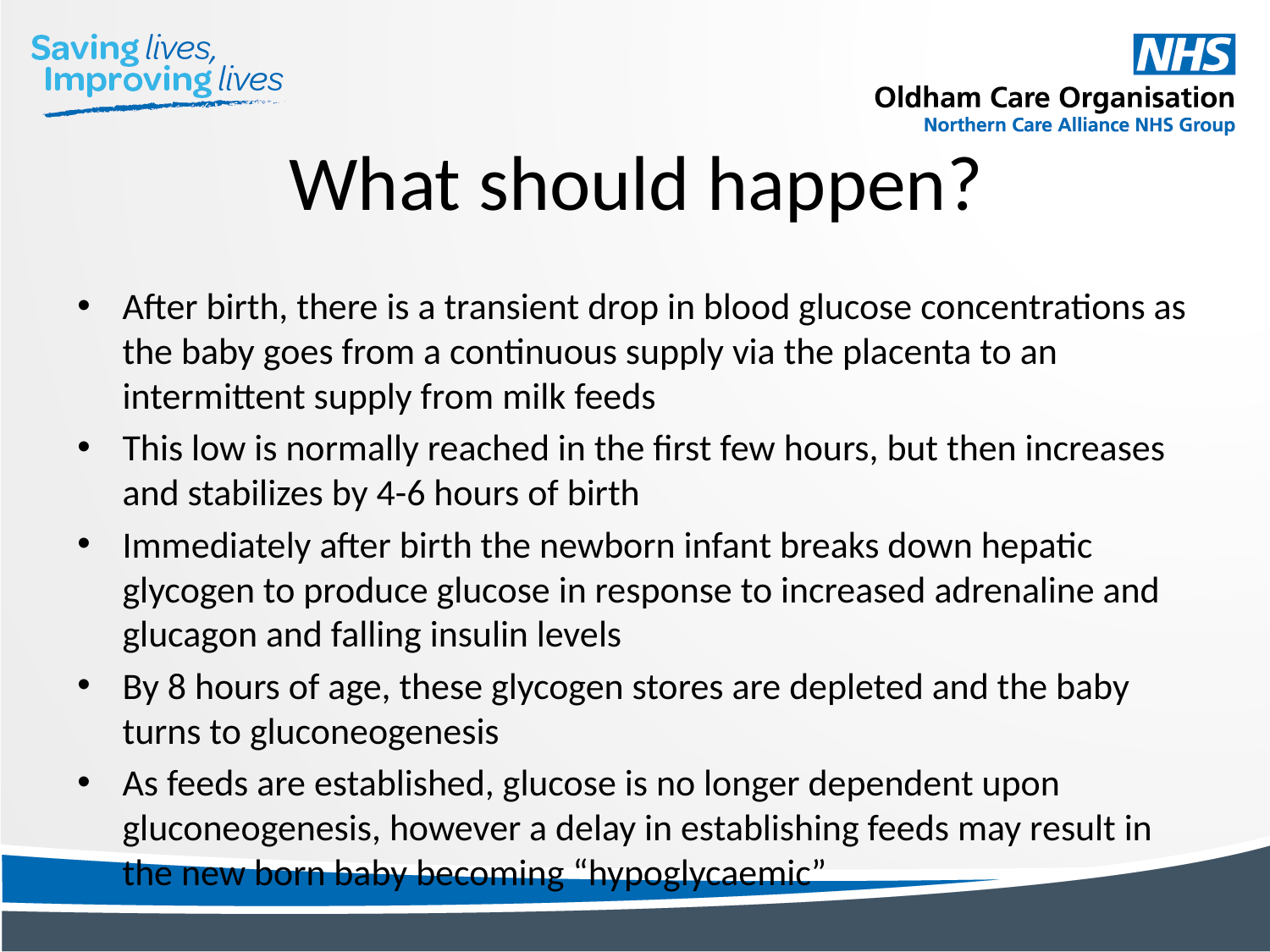

# What should happen?
After birth, there is a transient drop in blood glucose concentrations as the baby goes from a continuous supply via the placenta to an intermittent supply from milk feeds
This low is normally reached in the first few hours, but then increases and stabilizes by 4-6 hours of birth
Immediately after birth the newborn infant breaks down hepatic glycogen to produce glucose in response to increased adrenaline and glucagon and falling insulin levels
By 8 hours of age, these glycogen stores are depleted and the baby turns to gluconeogenesis
As feeds are established, glucose is no longer dependent upon gluconeogenesis, however a delay in establishing feeds may result in the new born baby becoming “hypoglycaemic”